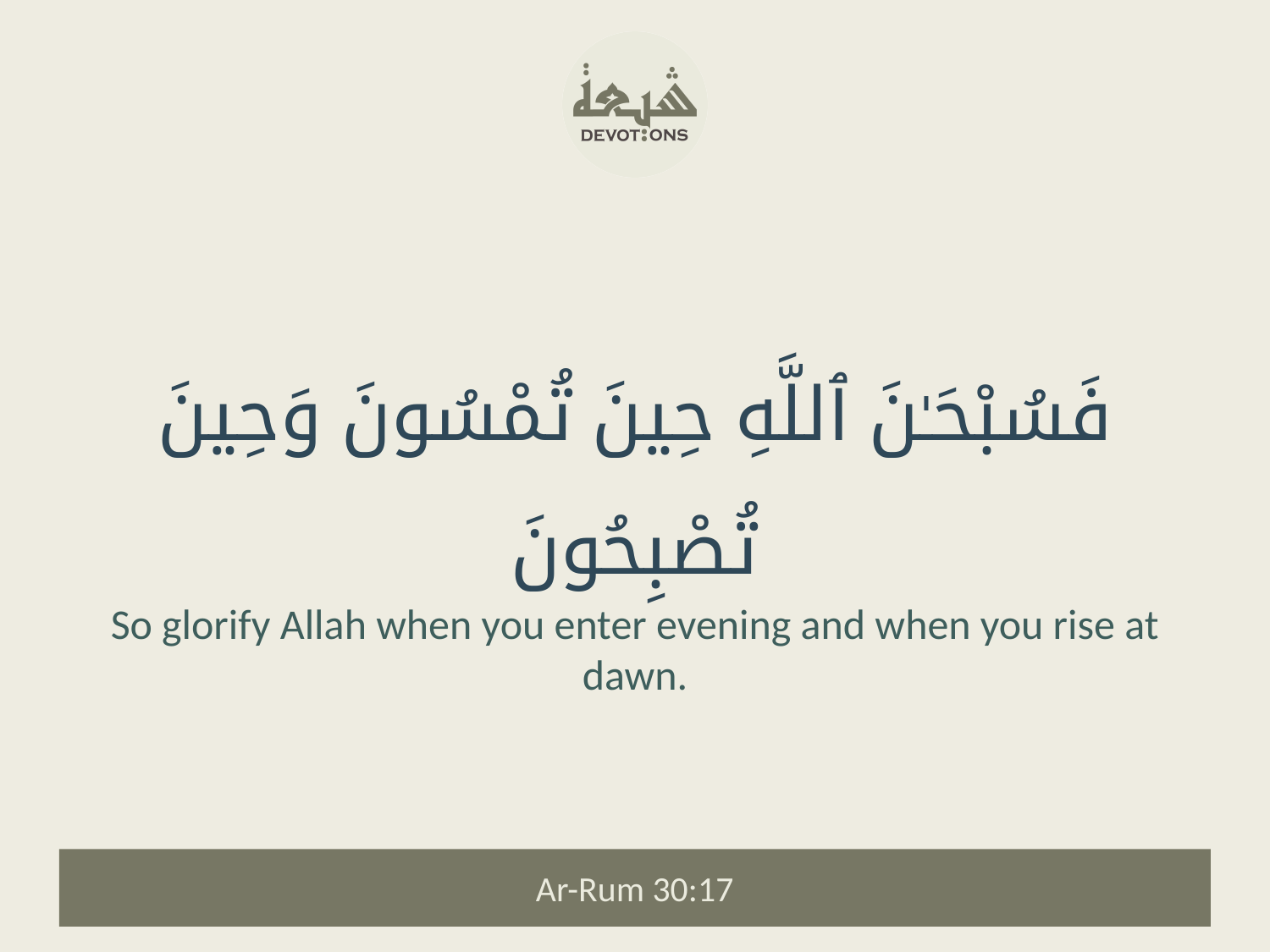

فَسُبْحَـٰنَ ٱللَّهِ حِينَ تُمْسُونَ وَحِينَ تُصْبِحُونَ
So glorify Allah when you enter evening and when you rise at dawn.
Ar-Rum 30:17